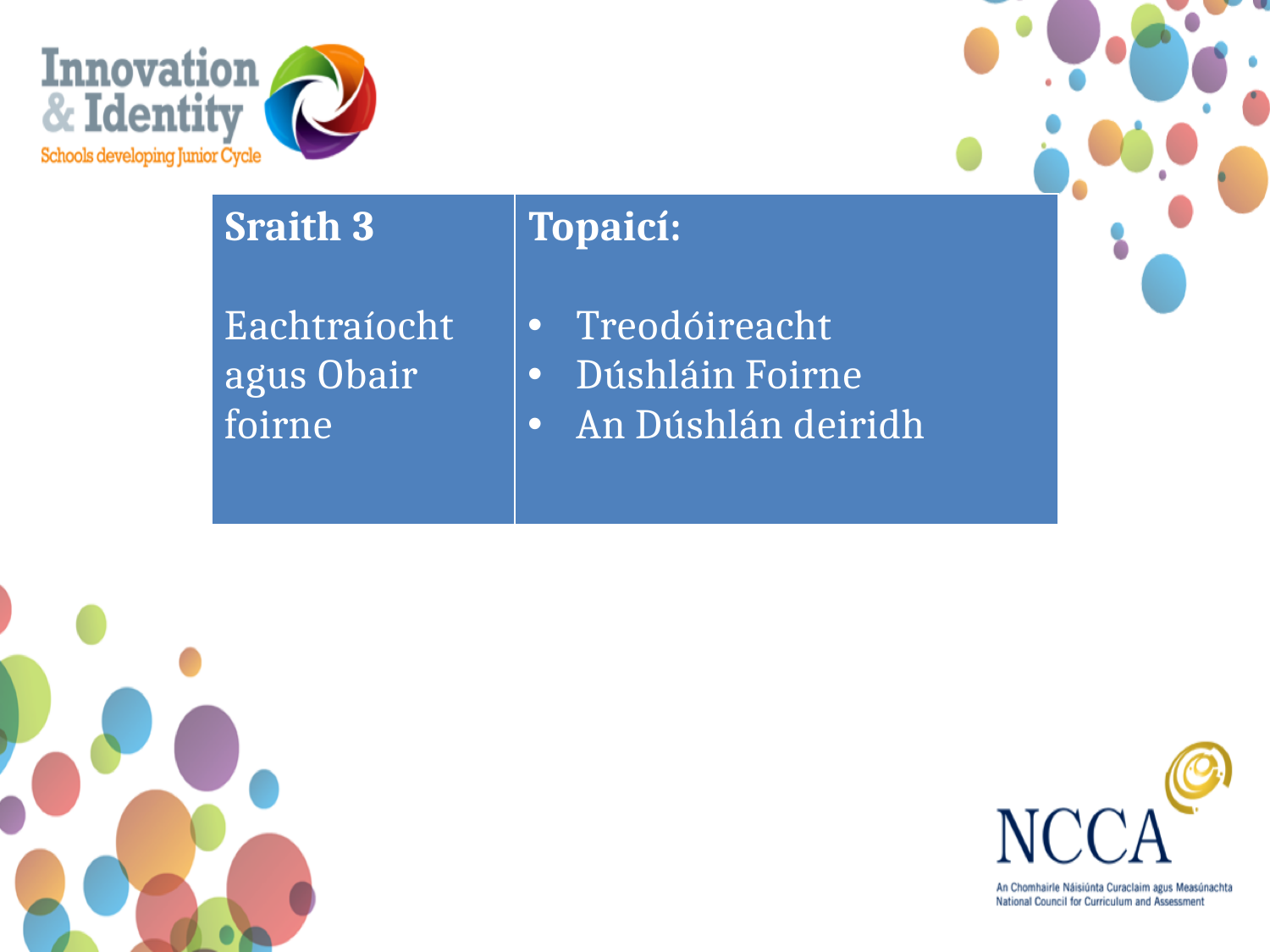

| Sraith 3 Eachtraíocht agus Obair foirne | Topaicí: Treodóireacht Dúshláin Foirne An Dúshlán deiridh |
| --- | --- |